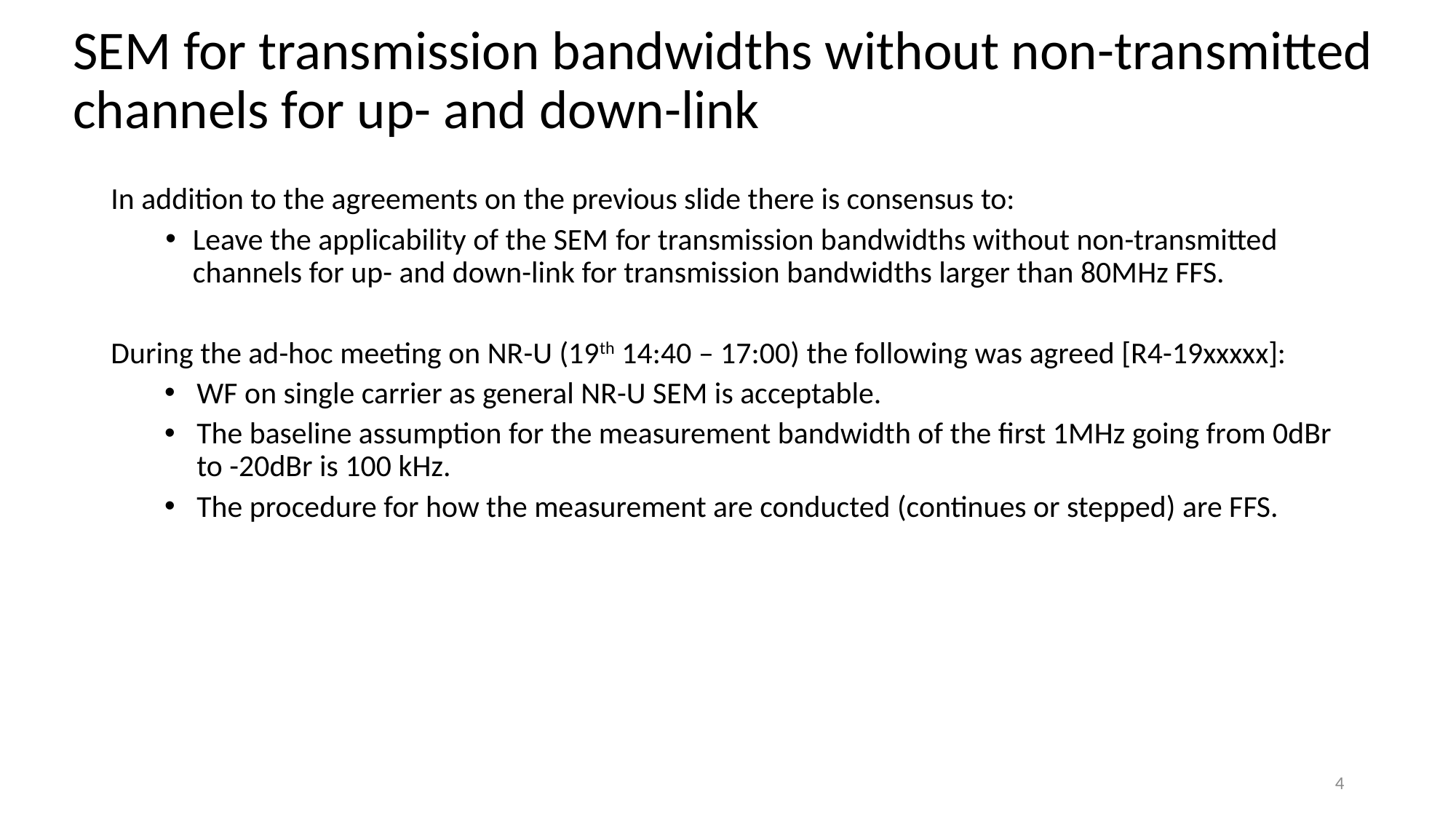

# SEM for transmission bandwidths without non-transmitted channels for up- and down-link
In addition to the agreements on the previous slide there is consensus to:
Leave the applicability of the SEM for transmission bandwidths without non-transmitted channels for up- and down-link for transmission bandwidths larger than 80MHz FFS.

During the ad-hoc meeting on NR-U (19th 14:40 – 17:00) the following was agreed [R4-19xxxxx]:
WF on single carrier as general NR-U SEM is acceptable.
The baseline assumption for the measurement bandwidth of the first 1MHz going from 0dBr to -20dBr is 100 kHz.
The procedure for how the measurement are conducted (continues or stepped) are FFS.
4